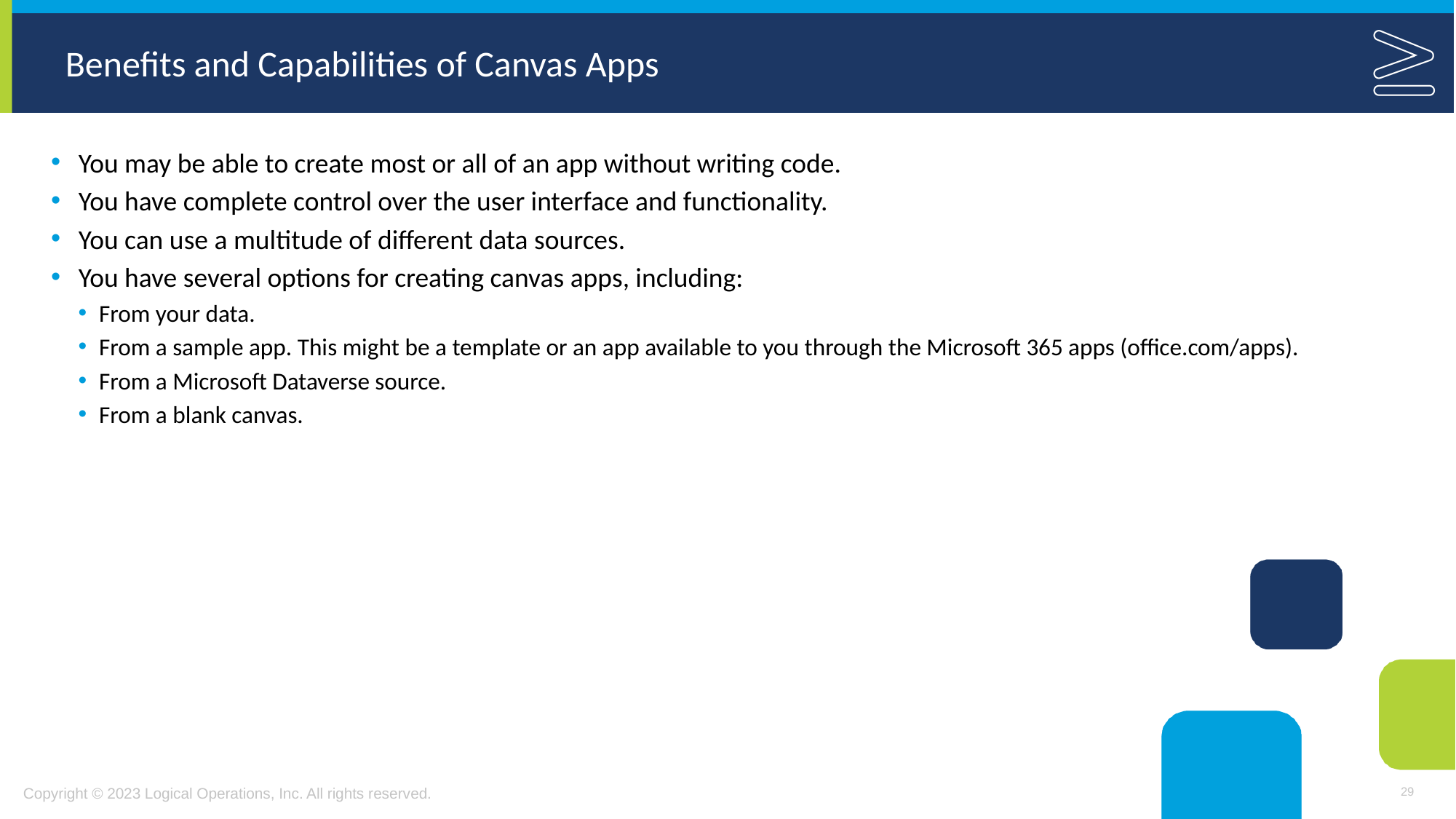

# Benefits and Capabilities of Canvas Apps
You may be able to create most or all of an app without writing code.
You have complete control over the user interface and functionality.
You can use a multitude of different data sources.
You have several options for creating canvas apps, including:
From your data.
From a sample app. This might be a template or an app available to you through the Microsoft 365 apps (office.com/apps).
From a Microsoft Dataverse source.
From a blank canvas.
29